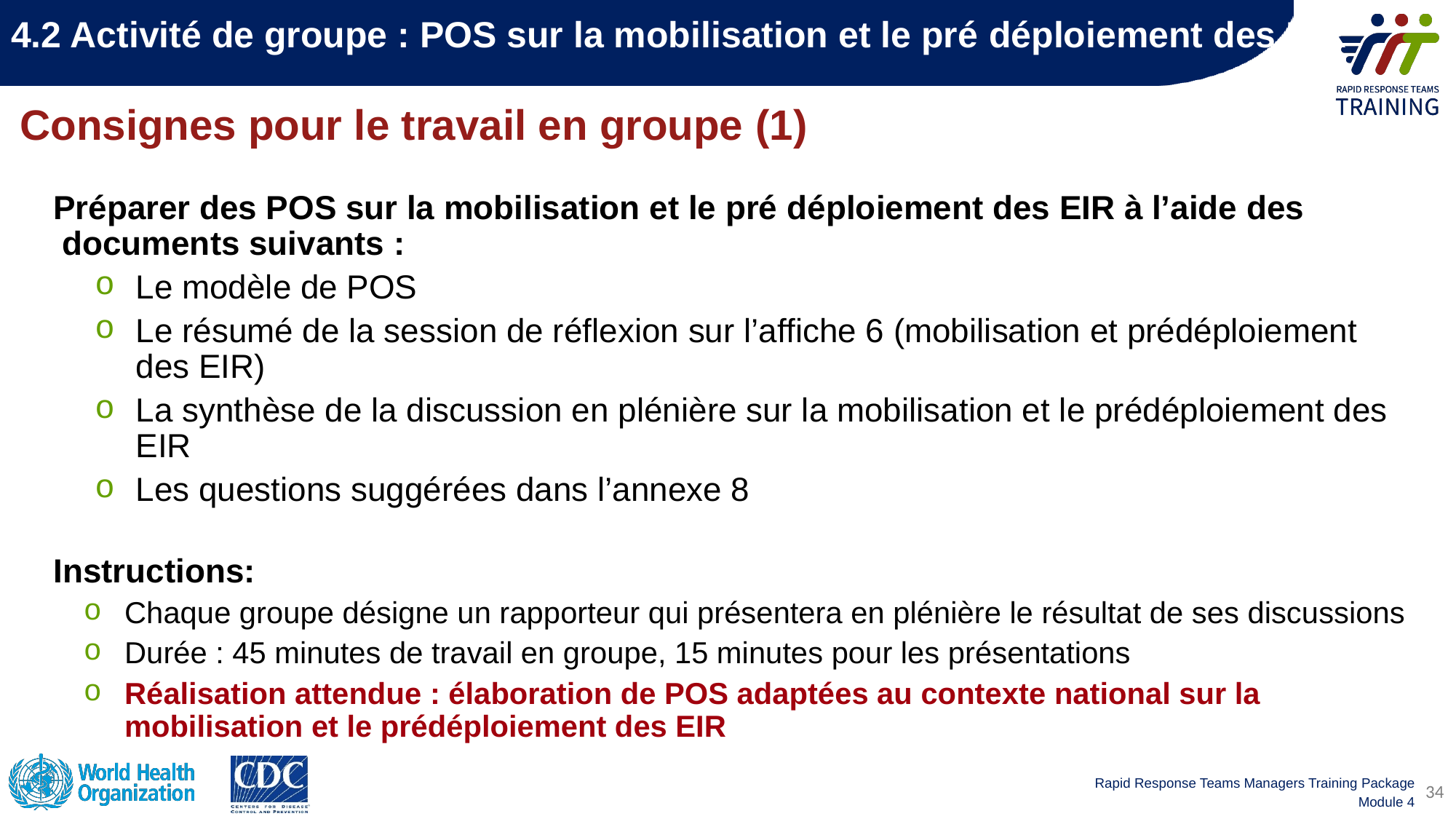

4.2 Activité de groupe : POS sur la mobilisation et le pré déploiement des EIR
# Consignes pour le travail en groupe (1)
Préparer des POS sur la mobilisation et le pré déploiement des EIR à l’aide des documents suivants :
Le modèle de POS
Le résumé de la session de réflexion sur l’affiche 6 (mobilisation et prédéploiement des EIR)
La synthèse de la discussion en plénière sur la mobilisation et le prédéploiement des EIR
Les questions suggérées dans l’annexe 8

Instructions:
Chaque groupe désigne un rapporteur qui présentera en plénière le résultat de ses discussions
Durée : 45 minutes de travail en groupe, 15 minutes pour les présentations
Réalisation attendue : élaboration de POS adaptées au contexte national sur la mobilisation et le prédéploiement des EIR

34